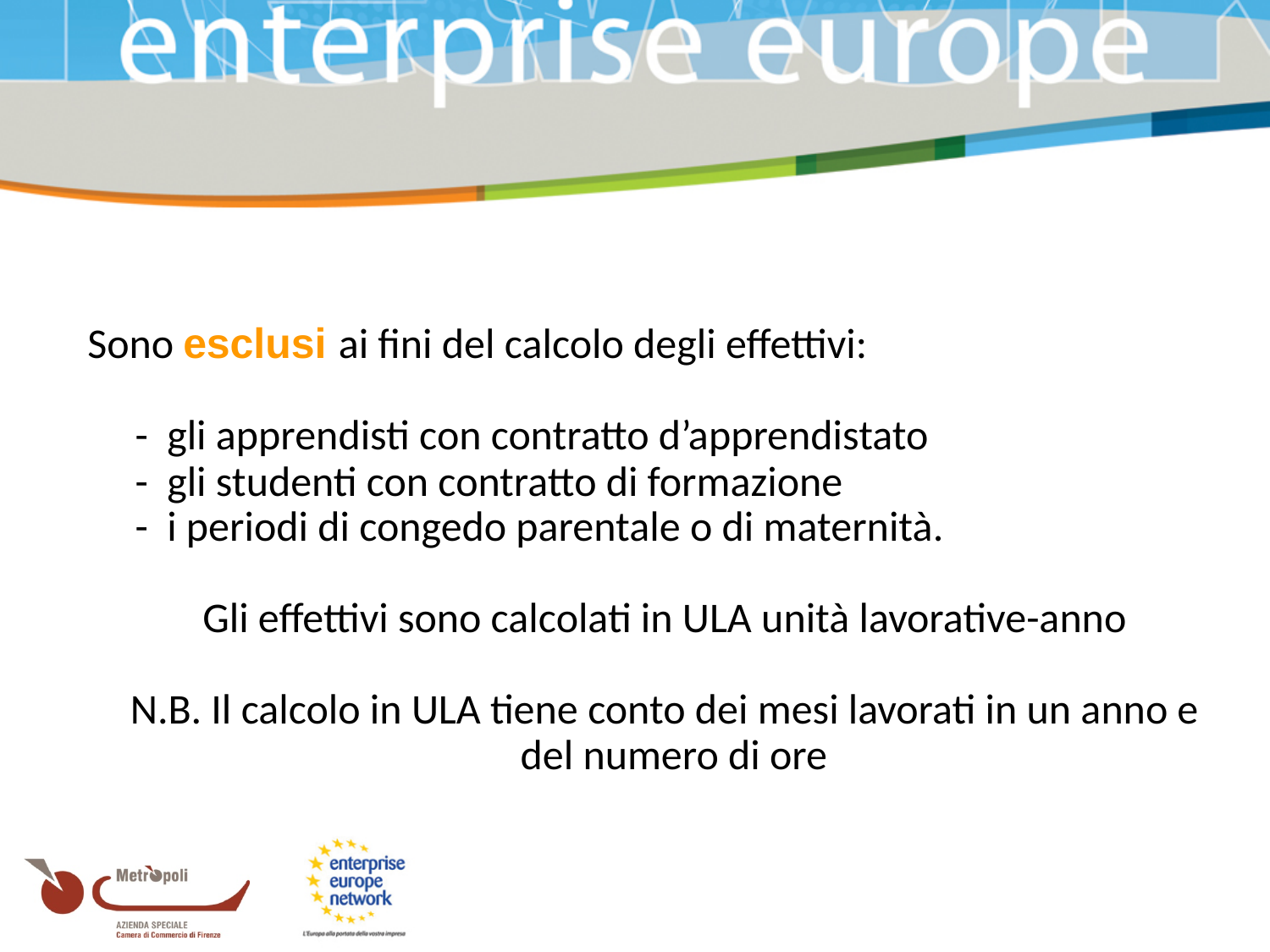

Sono esclusi ai fini del calcolo degli effettivi:

	-  gli apprendisti con contratto d’apprendistato
    	-  gli studenti con contratto di formazione
	-  i periodi di congedo parentale o di maternità.

   Gli effettivi sono calcolati in ULA unità lavorative-anno

   N.B. Il calcolo in ULA tiene conto dei mesi lavorati in un anno e del numero di ore